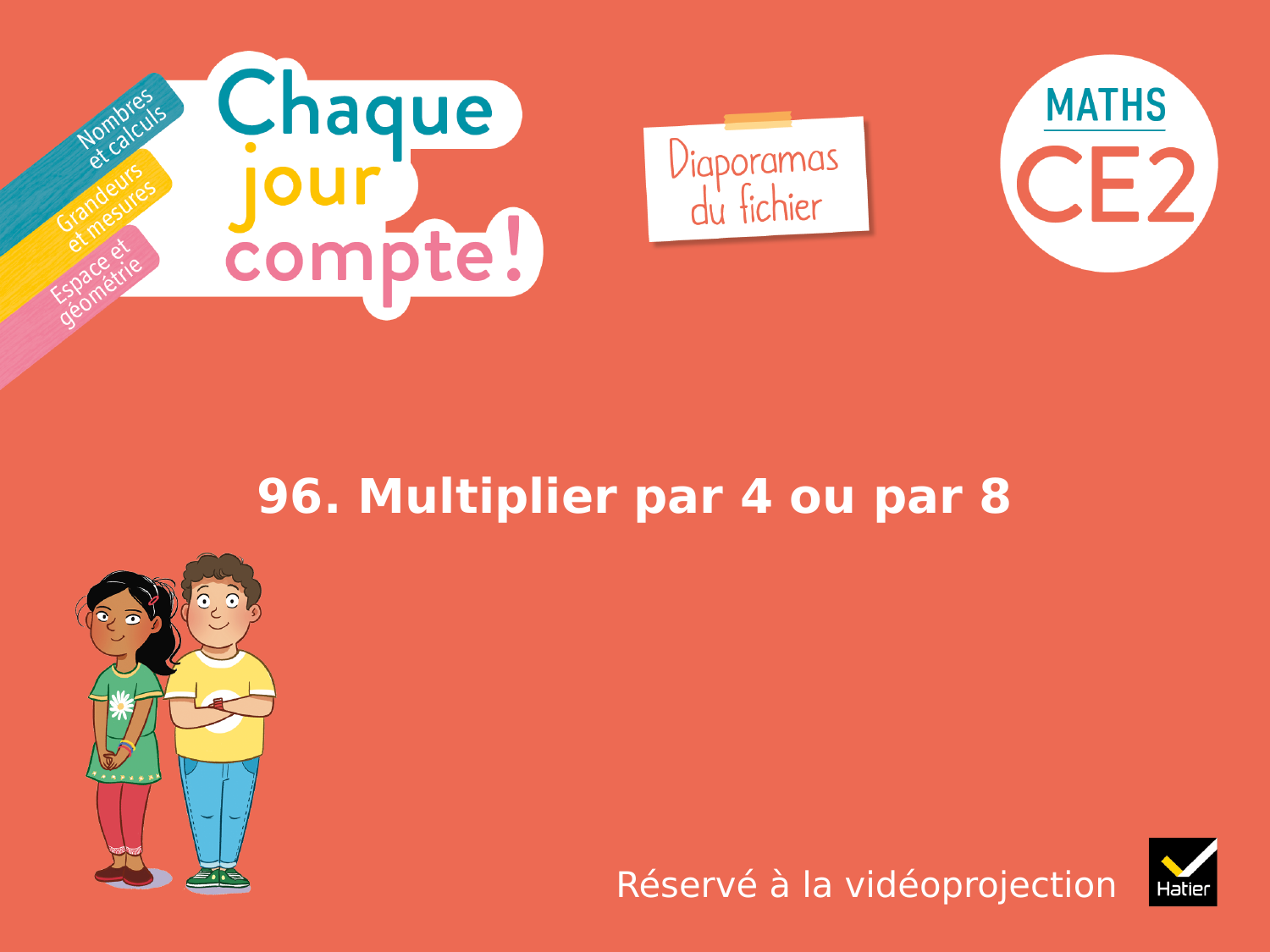

# 96. Multiplier par 4 ou par 8